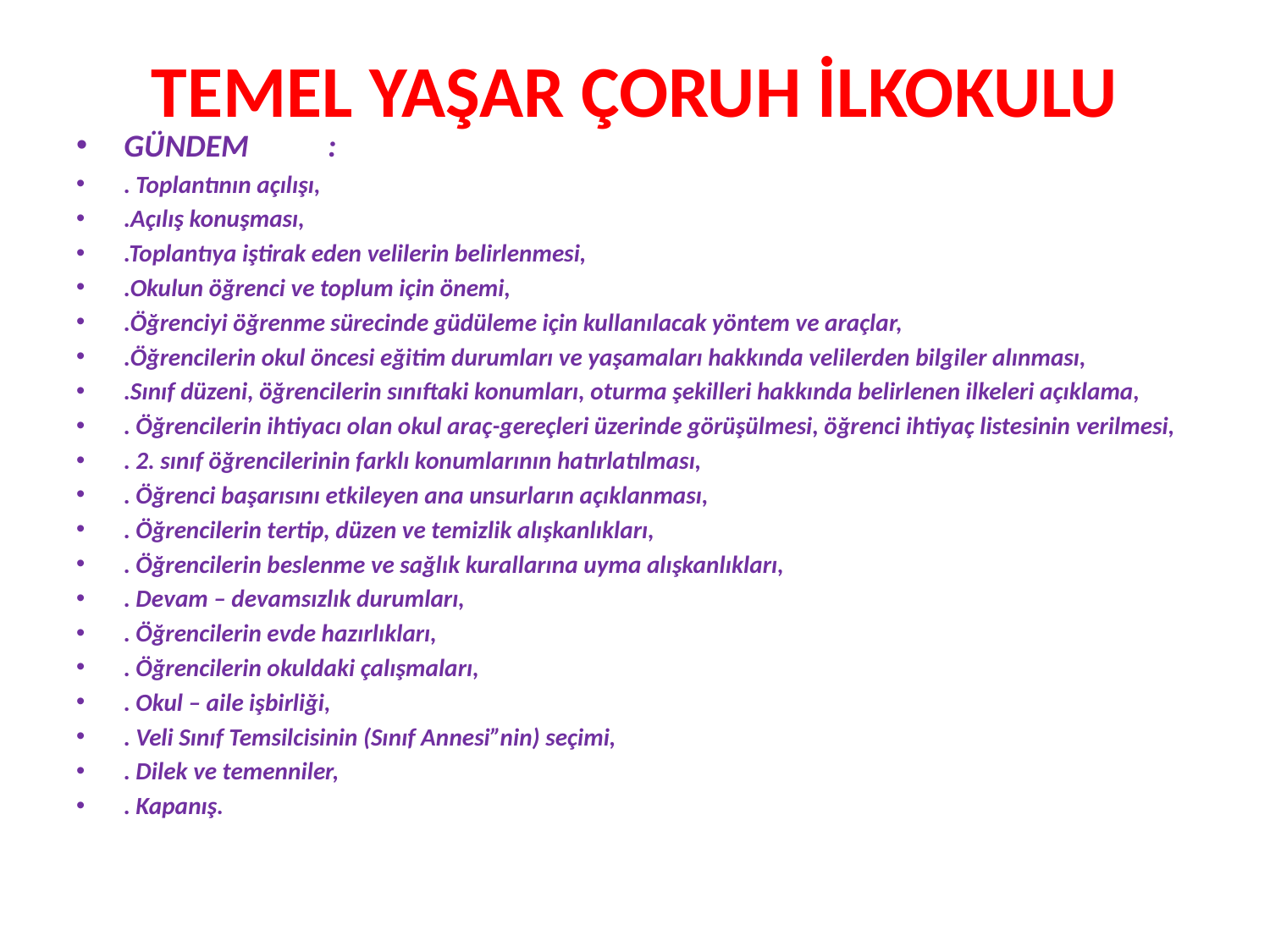

# TEMEL YAŞAR ÇORUH İLKOKULU
GÜNDEM           :
. Toplantının açılışı,
.Açılış konuşması,
.Toplantıya iştirak eden velilerin belirlenmesi,
.Okulun öğrenci ve toplum için önemi,
.Öğrenciyi öğrenme sürecinde güdüleme için kullanılacak yöntem ve araçlar,
.Öğrencilerin okul öncesi eğitim durumları ve yaşamaları hakkında velilerden bilgiler alınması,
.Sınıf düzeni, öğrencilerin sınıftaki konumları, oturma şekilleri hakkında belirlenen ilkeleri açıklama,
. Öğrencilerin ihtiyacı olan okul araç-gereçleri üzerinde görüşülmesi, öğrenci ihtiyaç listesinin verilmesi,
. 2. sınıf öğrencilerinin farklı konumlarının hatırlatılması,
. Öğrenci başarısını etkileyen ana unsurların açıklanması,
. Öğrencilerin tertip, düzen ve temizlik alışkanlıkları,
. Öğrencilerin beslenme ve sağlık kurallarına uyma alışkanlıkları,
. Devam – devamsızlık durumları,
. Öğrencilerin evde hazırlıkları,
. Öğrencilerin okuldaki çalışmaları,
. Okul – aile işbirliği,
. Veli Sınıf Temsilcisinin (Sınıf Annesi”nin) seçimi,
. Dilek ve temenniler,
. Kapanış.